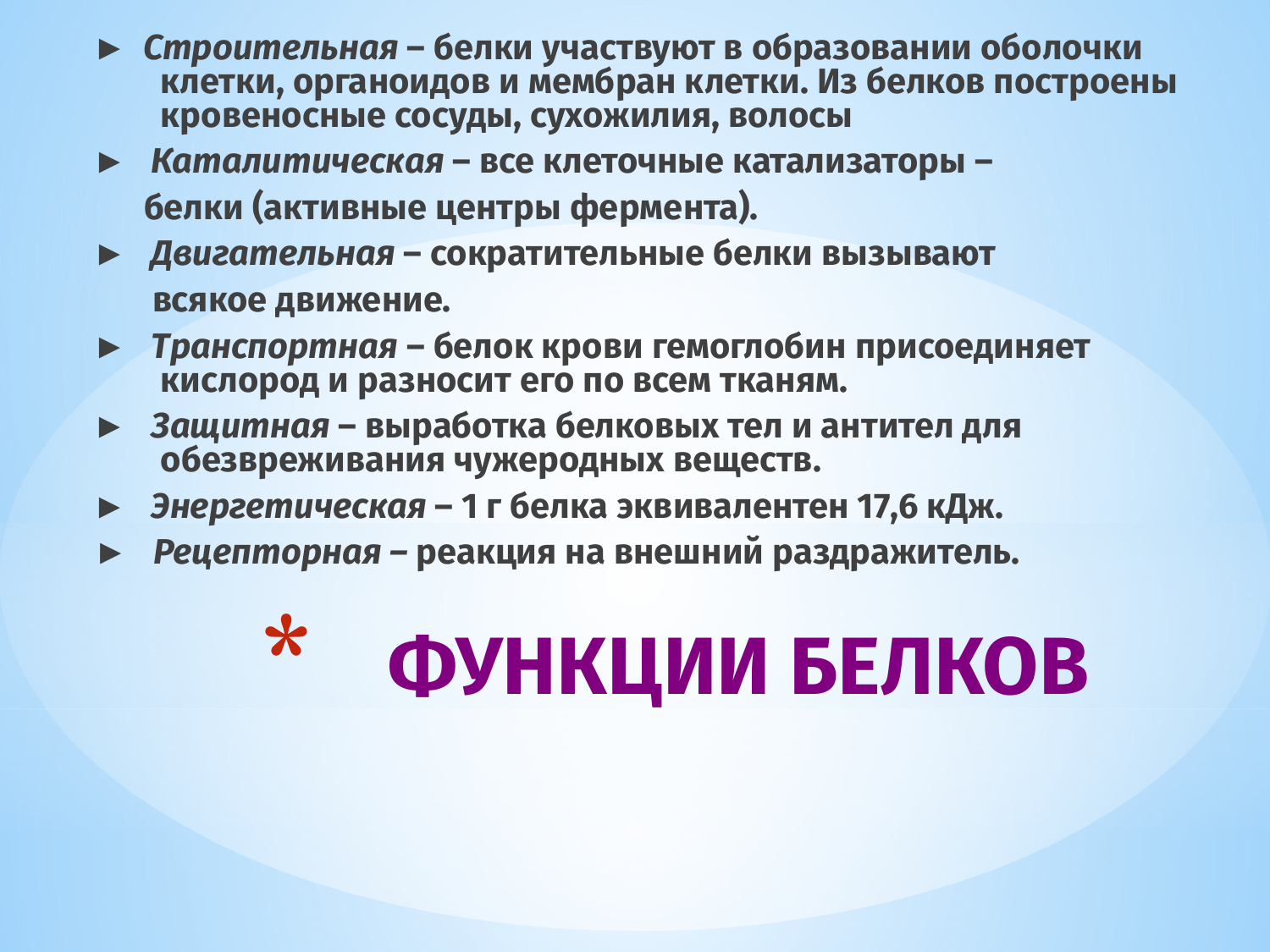

►  Строительная – белки участвуют в образовании оболочки клетки, органоидов и мембран клетки. Из белков построены кровеносные сосуды, сухожилия, волосы
  ►   Каталитическая – все клеточные катализаторы –
        белки (активные центры фермента).
  ►   Двигательная – сократительные белки вызывают
         всякое движение.
  ►   Транспортная – белок крови гемоглобин присоединяет кислород и разносит его по всем тканям.
  ►   Защитная – выработка белковых тел и антител для обезвреживания чужеродных веществ.
  ►   Энергетическая – 1 г белка эквивалентен 17,6 кДж.
  ►   Рецепторная – реакция на внешний раздражитель.
# ФУНКЦИИ БЕЛКОВ